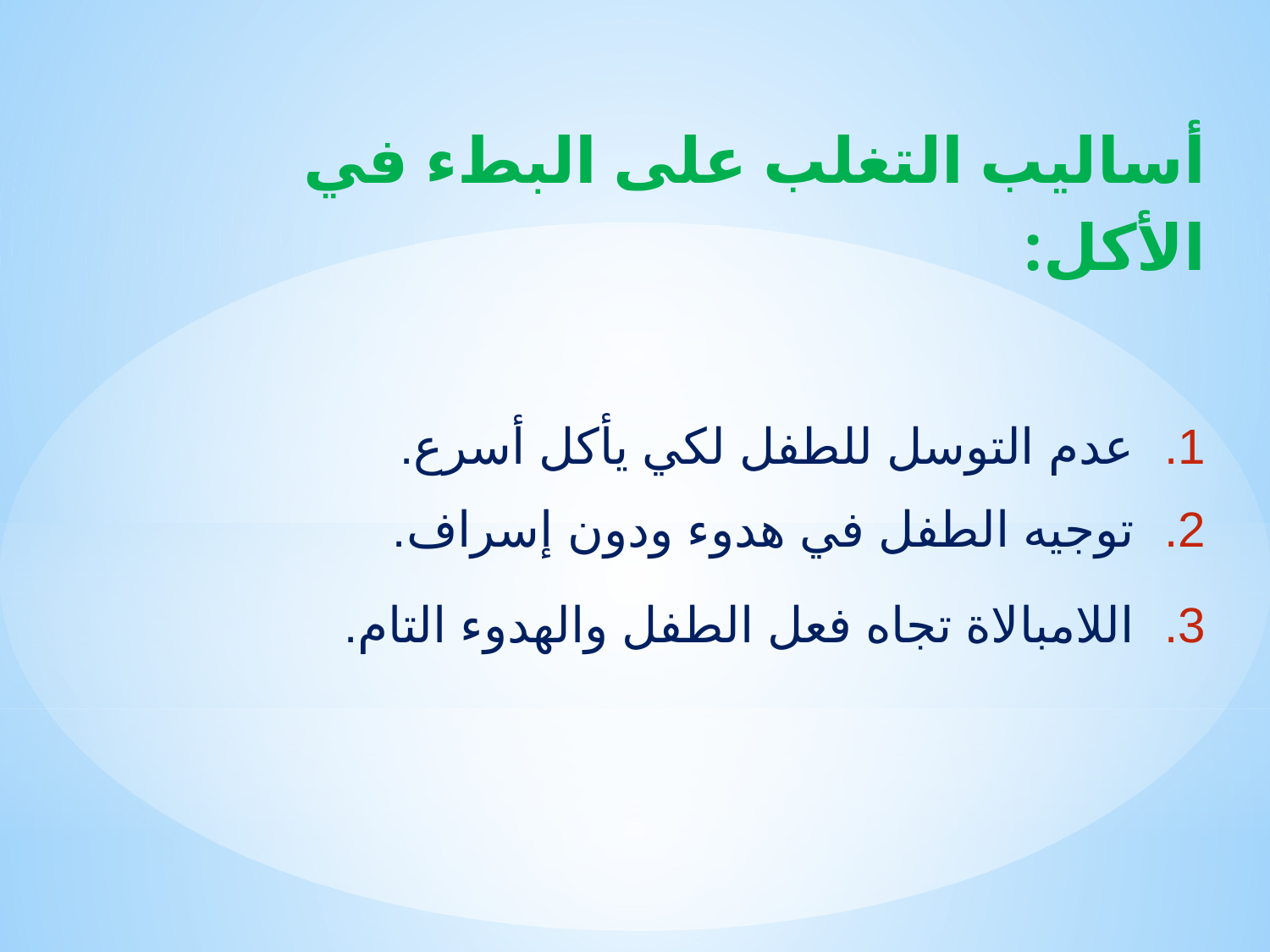

أساليب التغلب على البطء في الأكل:

عدم التوسل للطفل لكي يأكل أسرع.
توجيه الطفل في هدوء ودون إسراف.
اللامبالاة تجاه فعل الطفل والهدوء التام.